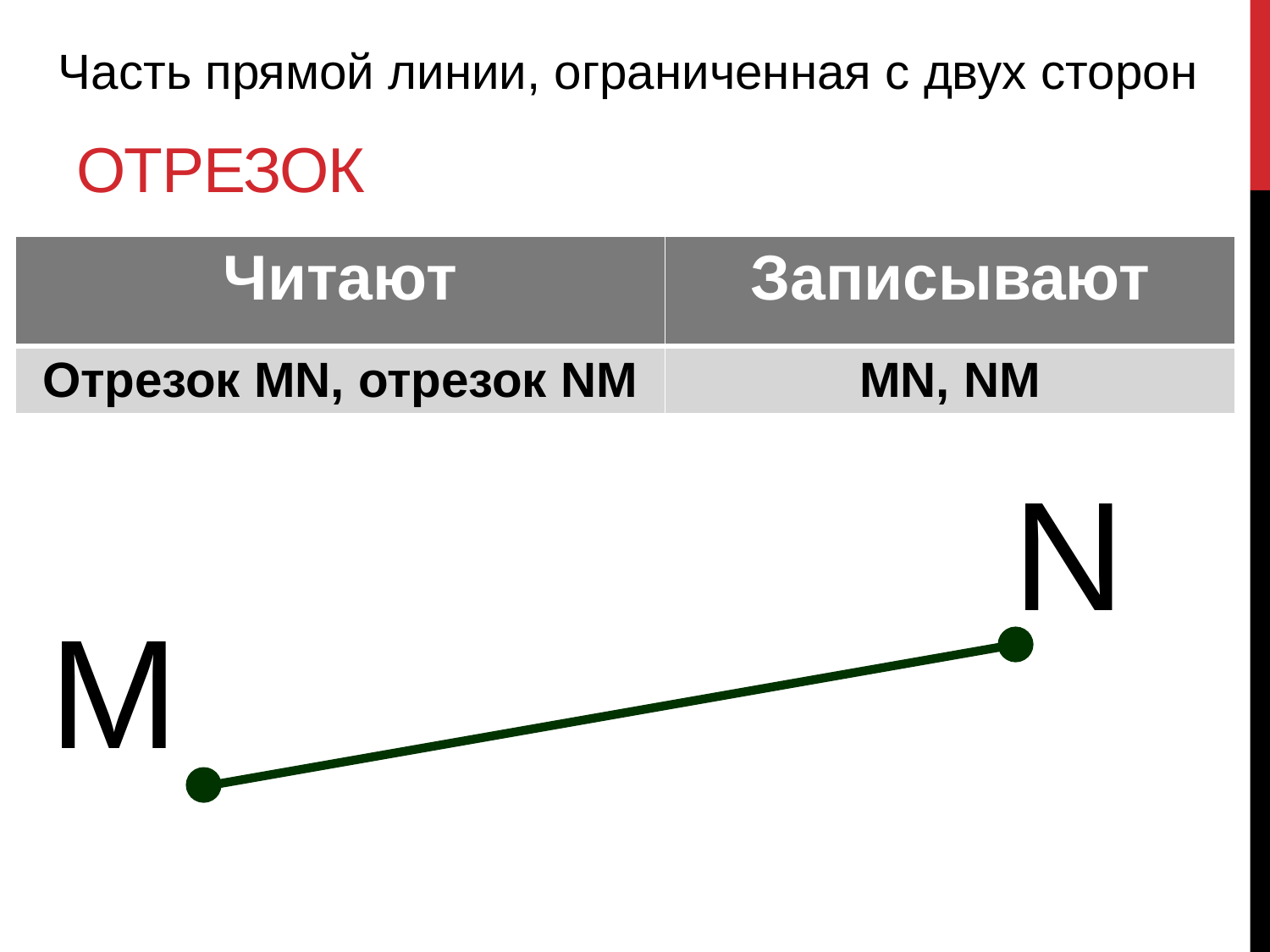

# Отрезок
Часть прямой линии, ограниченная с двух сторон
| Читают | Записывают |
| --- | --- |
| Отрезок MN, отрезок NM | MN, NM |
N
M